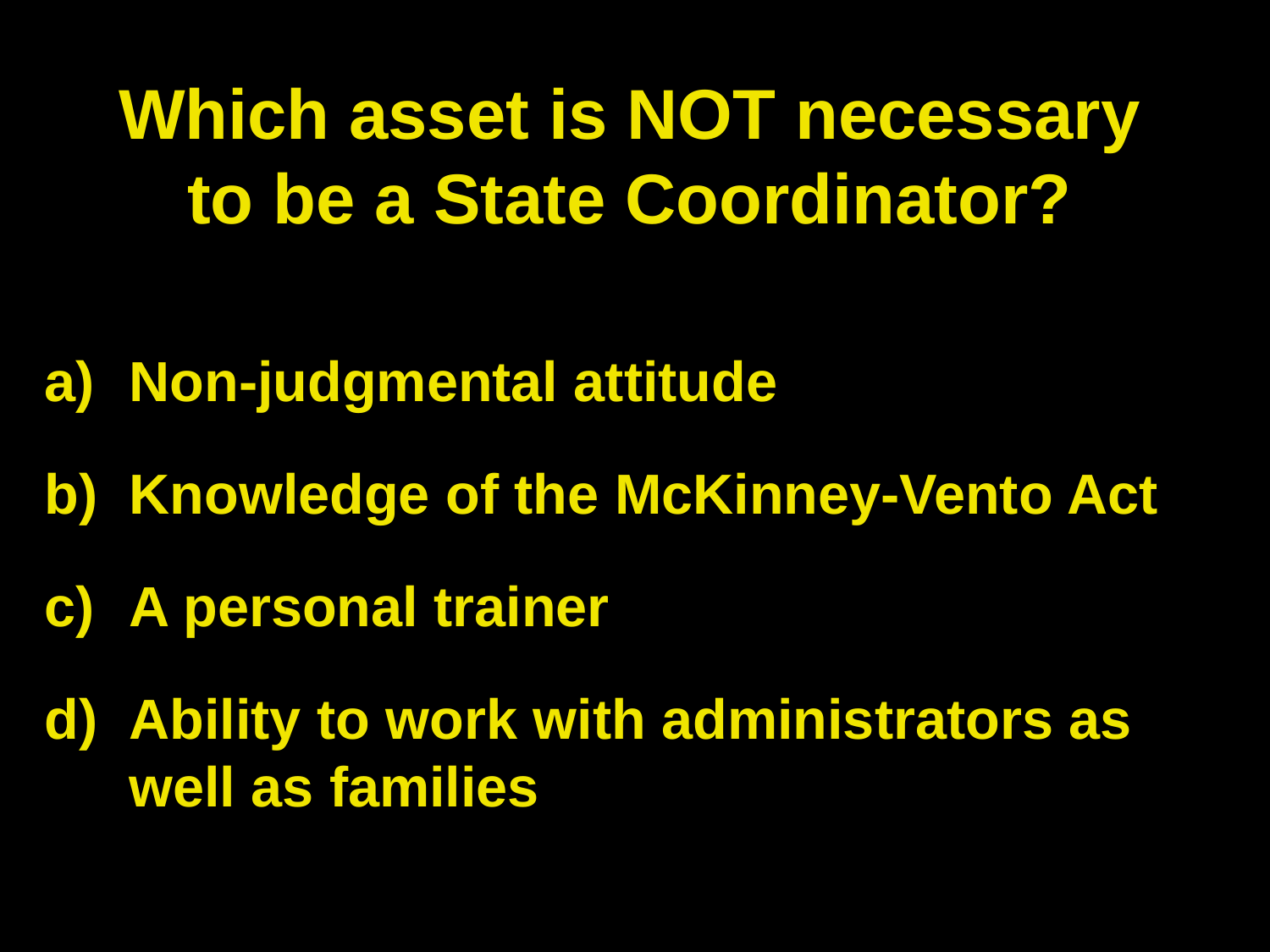

# Which asset is NOT necessary to be a State Coordinator?
Non-judgmental attitude
Knowledge of the McKinney-Vento Act
A personal trainer
Ability to work with administrators as well as families